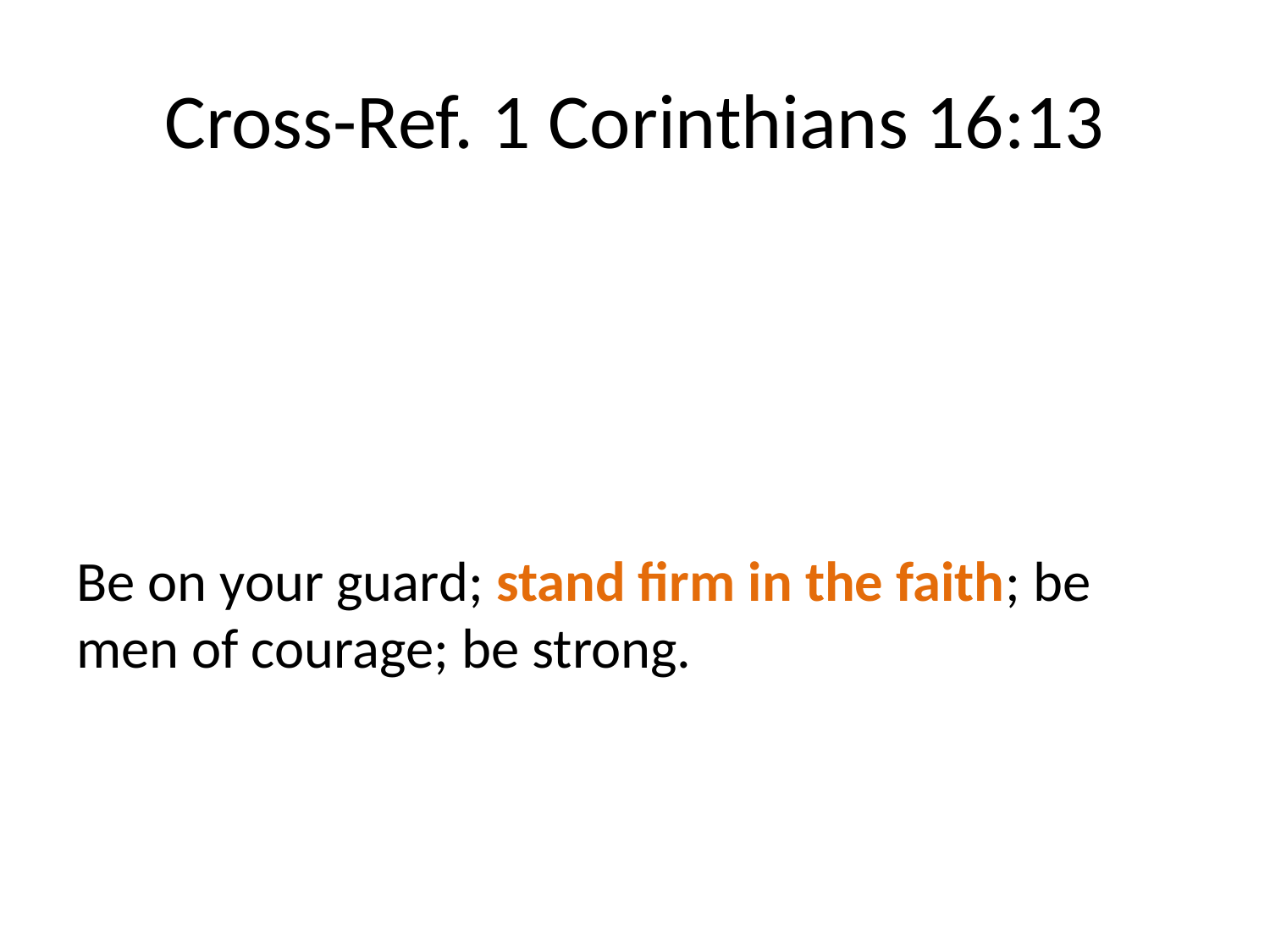

# Cross-Ref. 1 Corinthians 16:13

Be on your guard; stand firm in the faith; be men of courage; be strong.